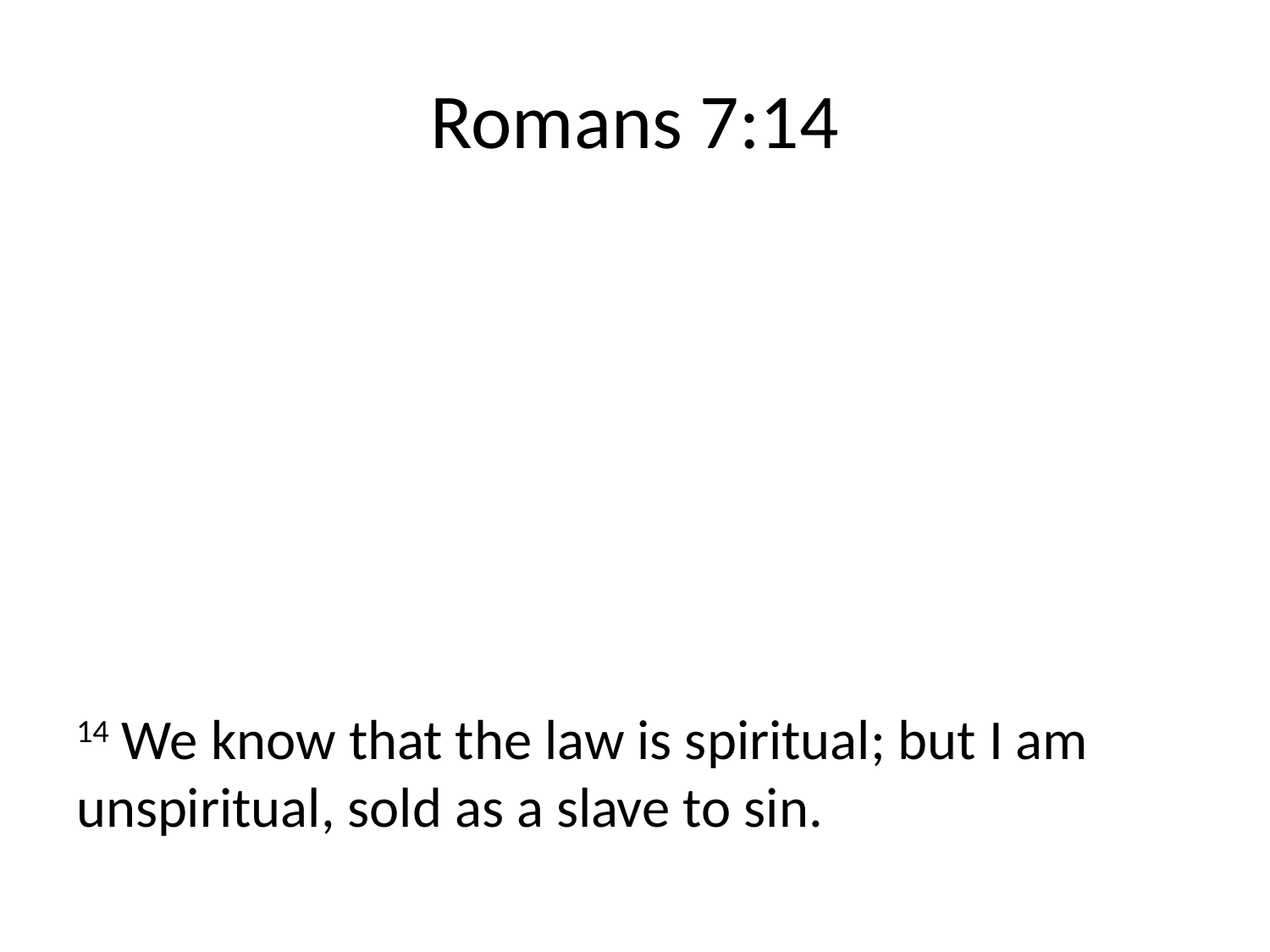

# Romans 7:14

14 We know that the law is spiritual; but I am unspiritual, sold as a slave to sin.